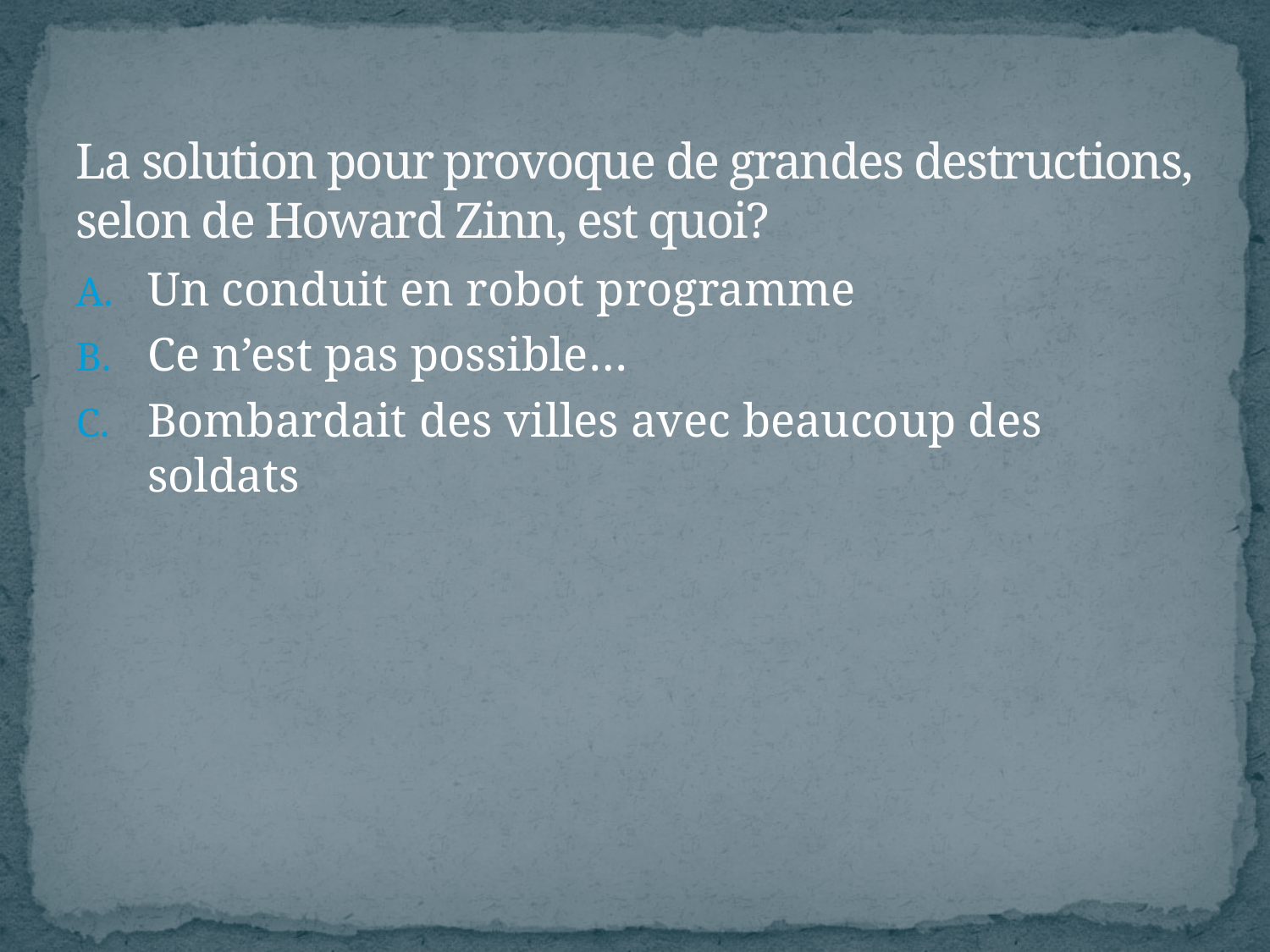

# La solution pour provoque de grandes destructions, selon de Howard Zinn, est quoi?
Un conduit en robot programme
Ce n’est pas possible…
Bombardait des villes avec beaucoup des soldats